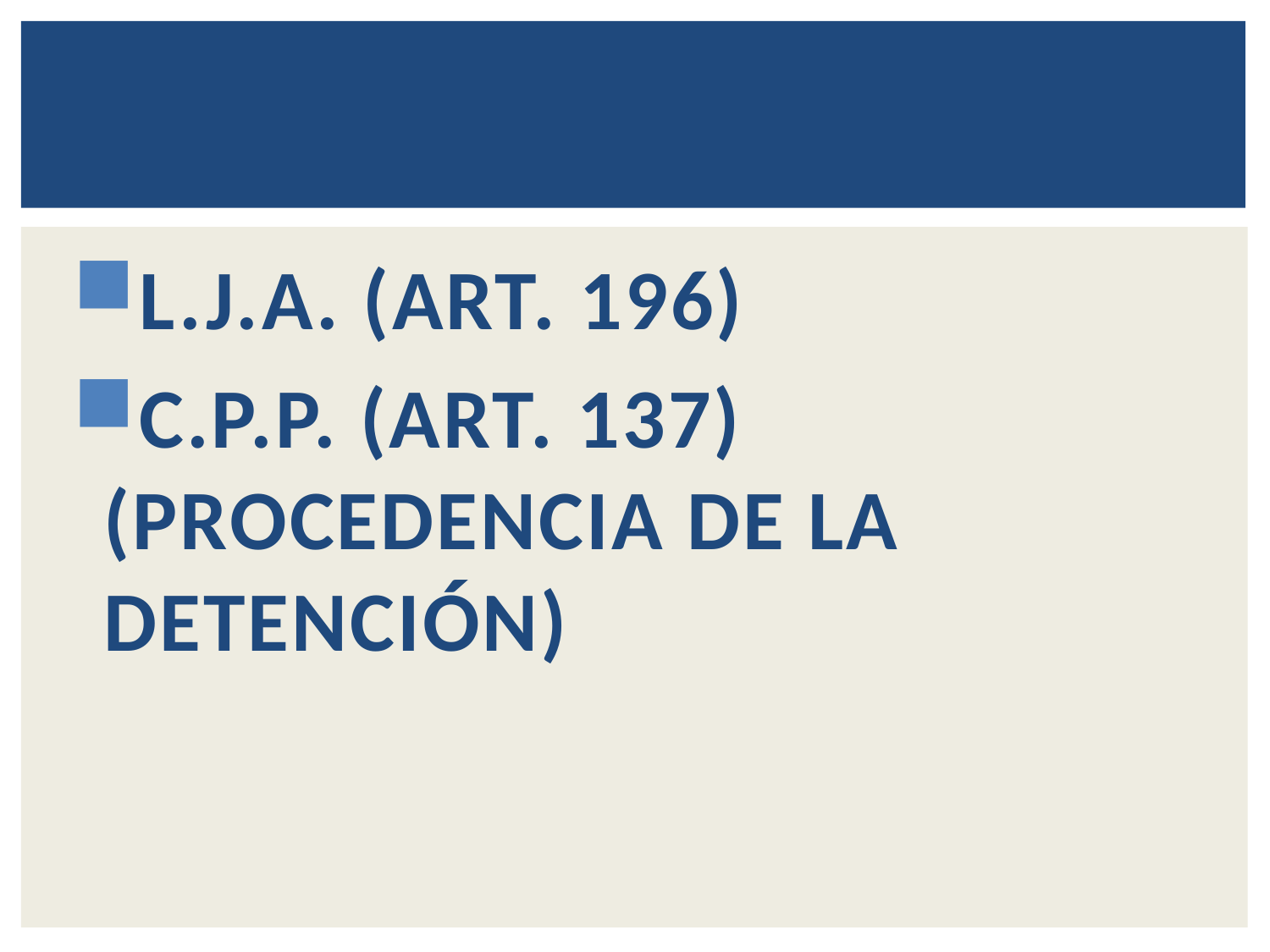

#
L.J.A. (ART. 196)
C.P.P. (ART. 137) (PROCEDENCIA DE LA DETENCIÓN)